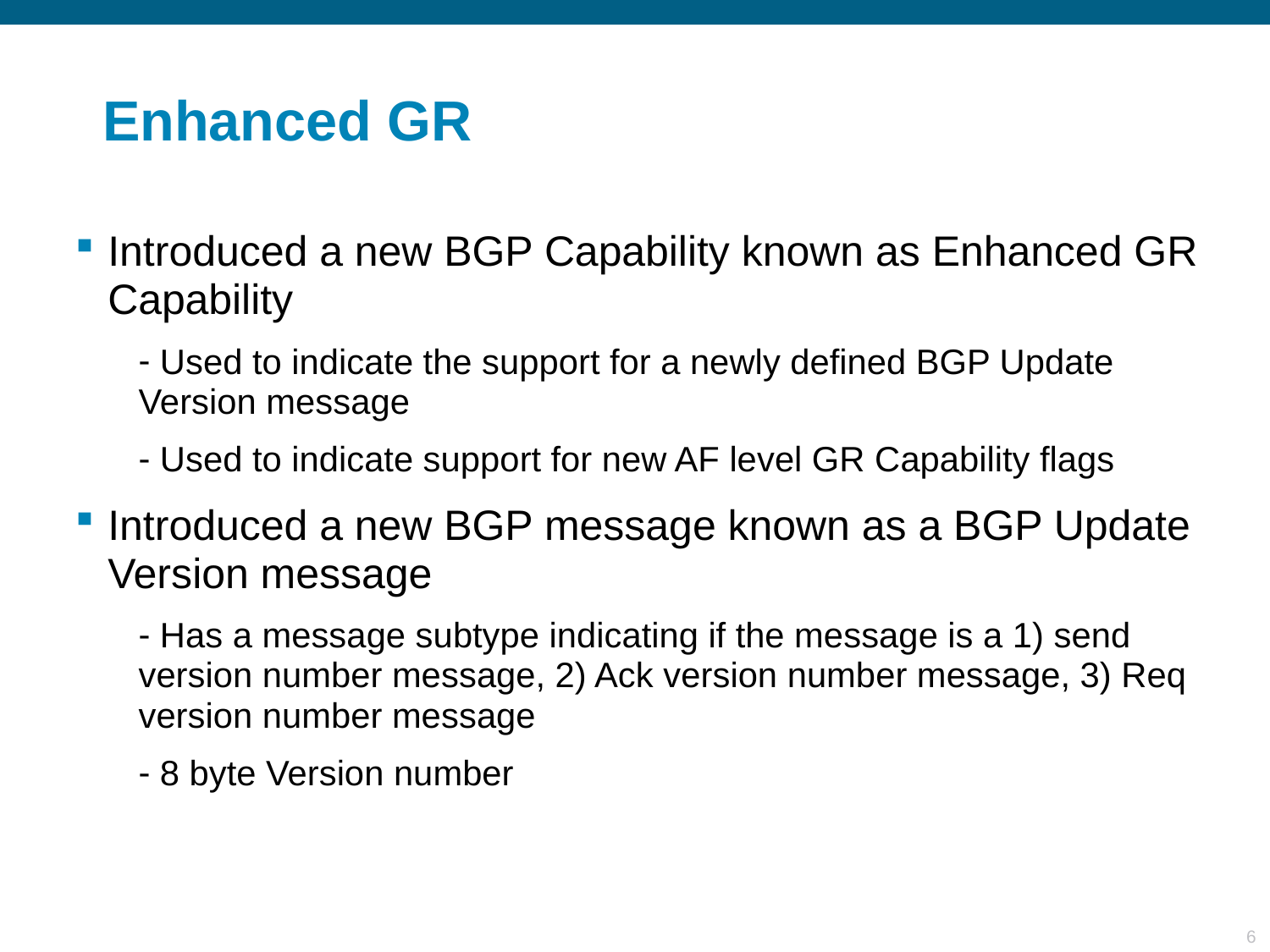

# Enhanced GR
Introduced a new BGP Capability known as Enhanced GR Capability
 Used to indicate the support for a newly defined BGP Update Version message
 Used to indicate support for new AF level GR Capability flags
Introduced a new BGP message known as a BGP Update Version message
 Has a message subtype indicating if the message is a 1) send version number message, 2) Ack version number message, 3) Req version number message
 8 byte Version number